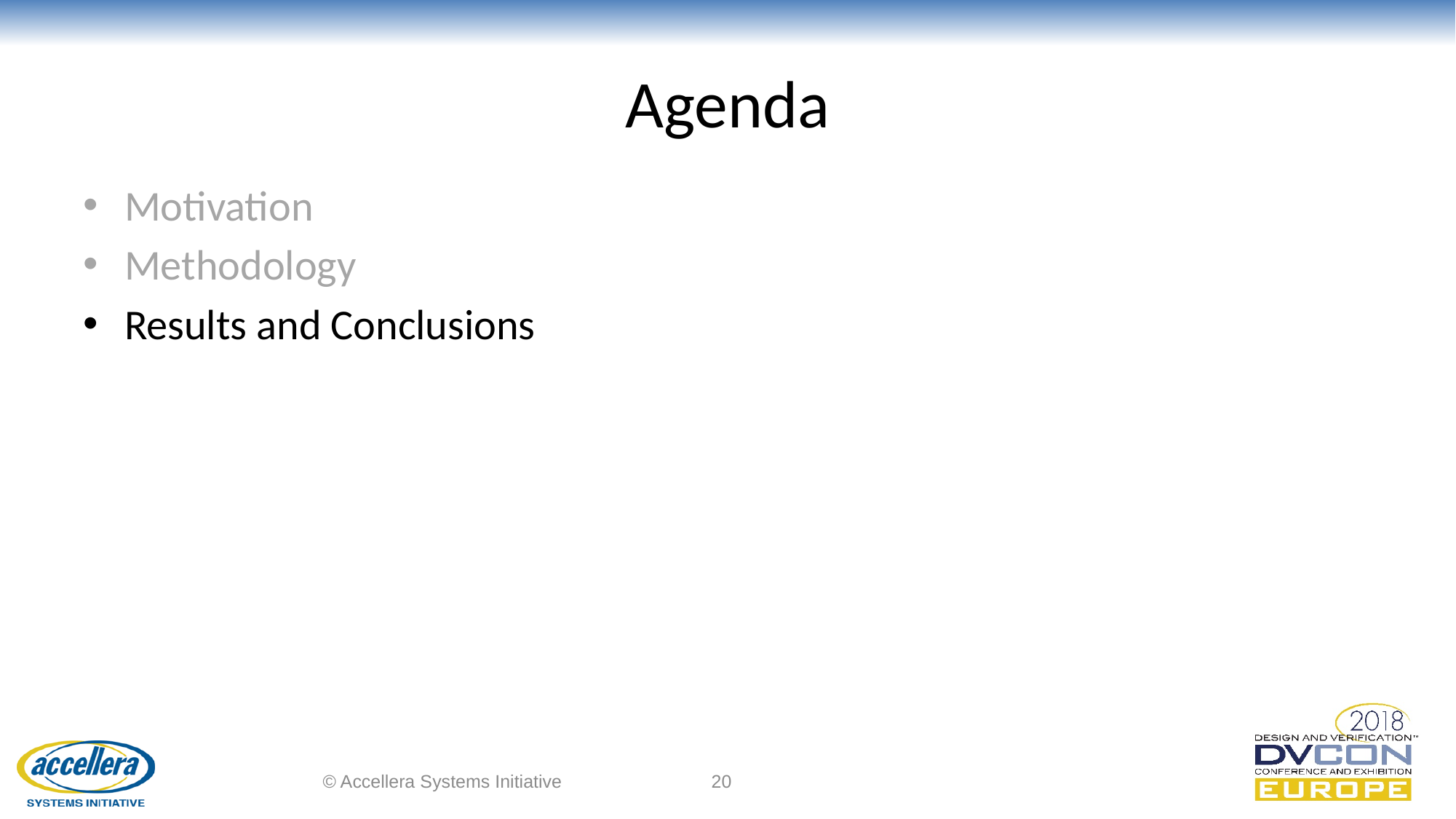

# Agenda
Motivation
Methodology
Results and Conclusions
© Accellera Systems Initiative
20